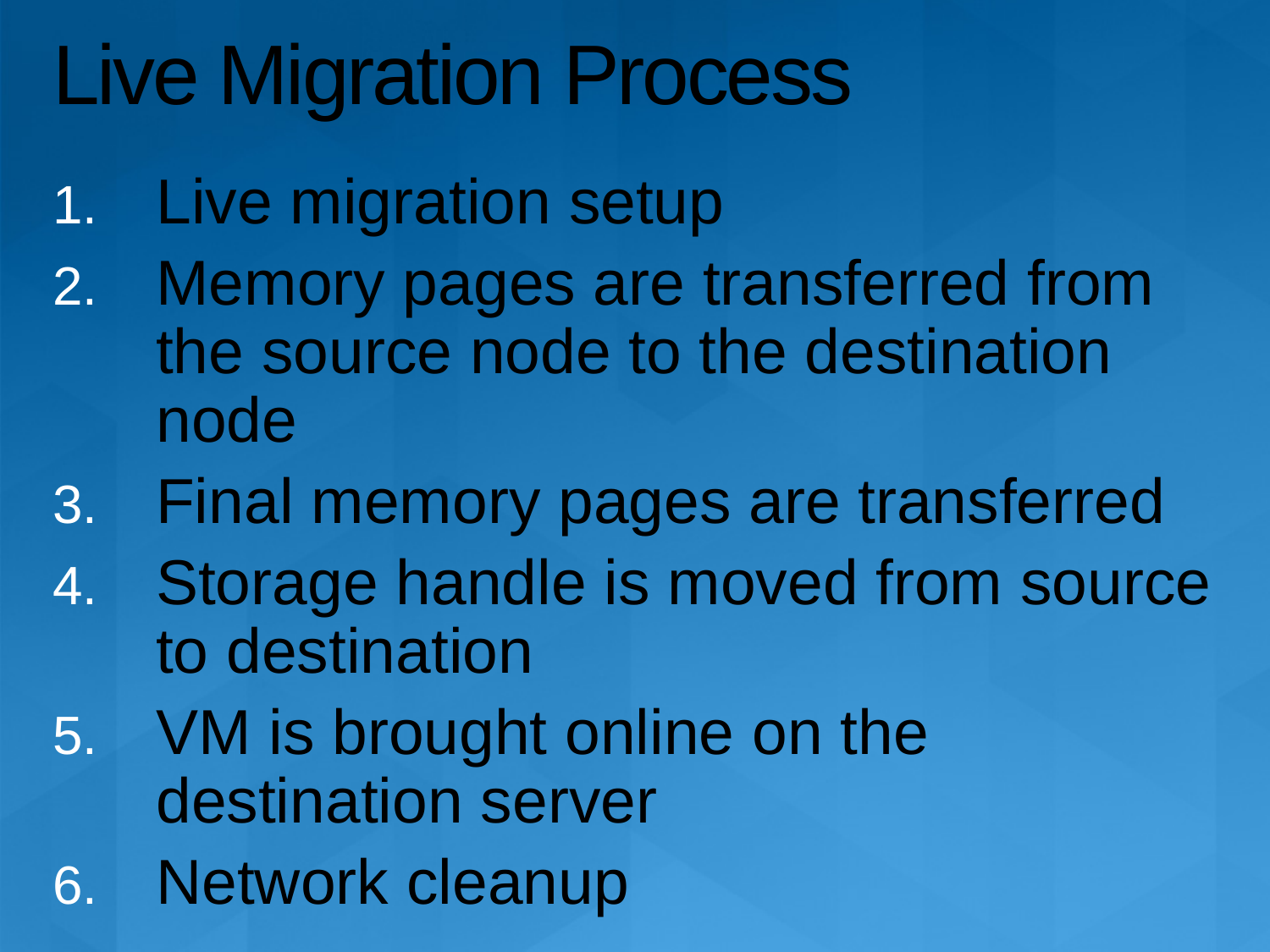

# Live Migration Process
Live migration setup
Memory pages are transferred from the source node to the destination node
Final memory pages are transferred
Storage handle is moved from source to destination
VM is brought online on the destination server
Network cleanup